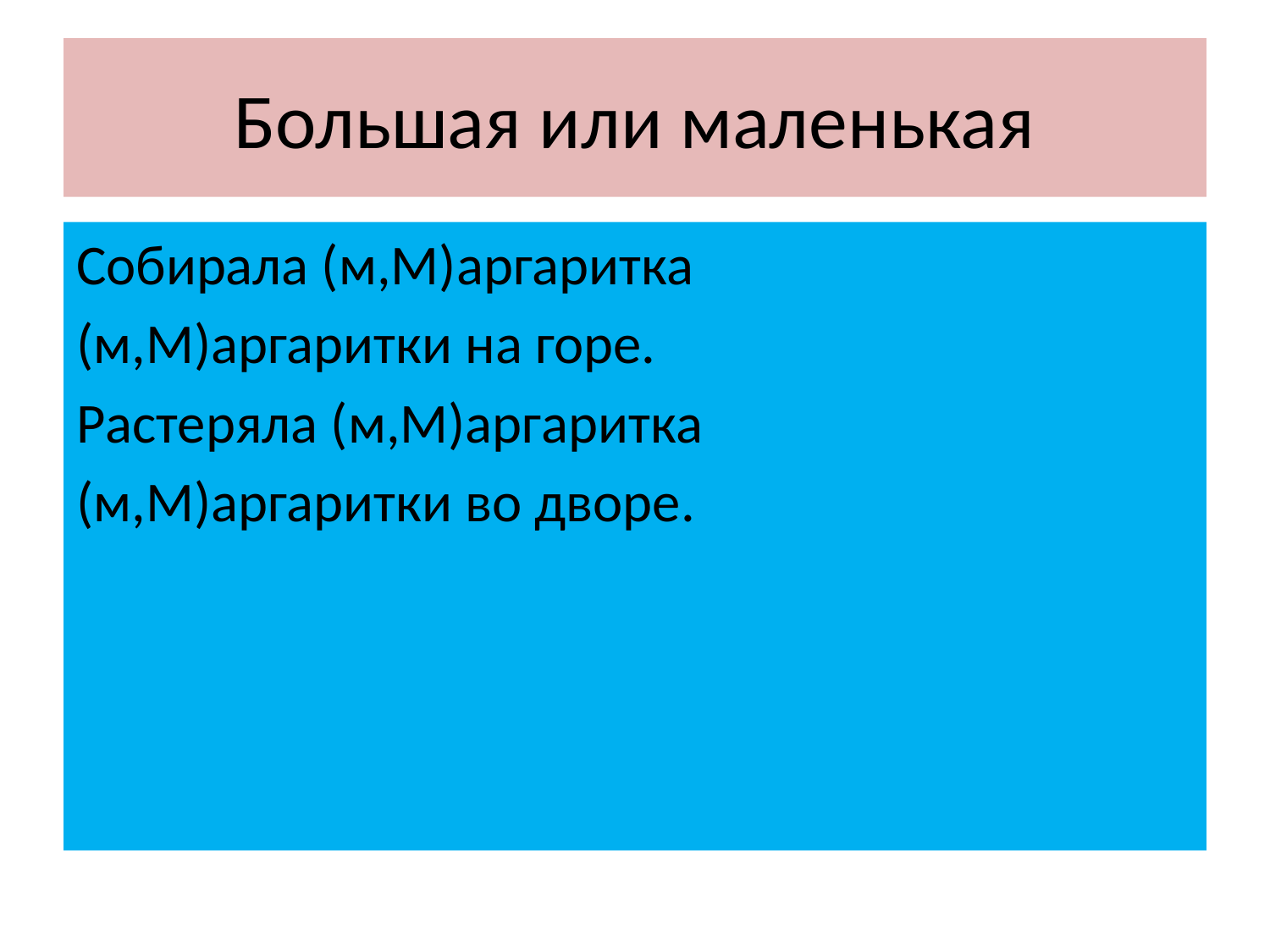

# Большая или маленькая
Собирала (м,М)аргаритка
(м,М)аргаритки на горе.
Растеряла (м,М)аргаритка
(м,М)аргаритки во дворе.